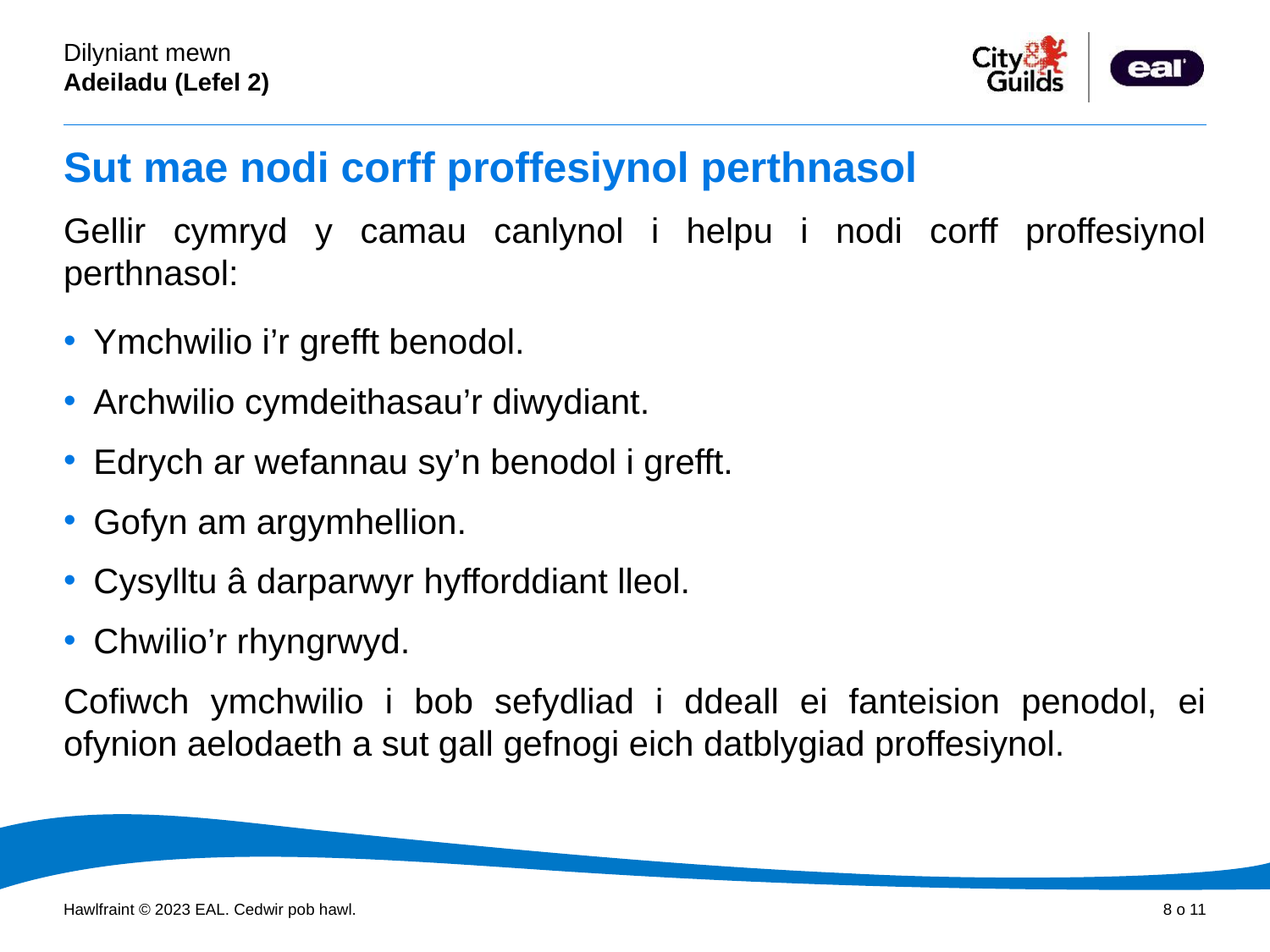

# Sut mae nodi corff proffesiynol perthnasol
Gellir cymryd y camau canlynol i helpu i nodi corff proffesiynol perthnasol:
Ymchwilio i’r grefft benodol.
Archwilio cymdeithasau’r diwydiant.
Edrych ar wefannau sy’n benodol i grefft.
Gofyn am argymhellion.
Cysylltu â darparwyr hyfforddiant lleol.
Chwilio’r rhyngrwyd.
Cofiwch ymchwilio i bob sefydliad i ddeall ei fanteision penodol, ei ofynion aelodaeth a sut gall gefnogi eich datblygiad proffesiynol.